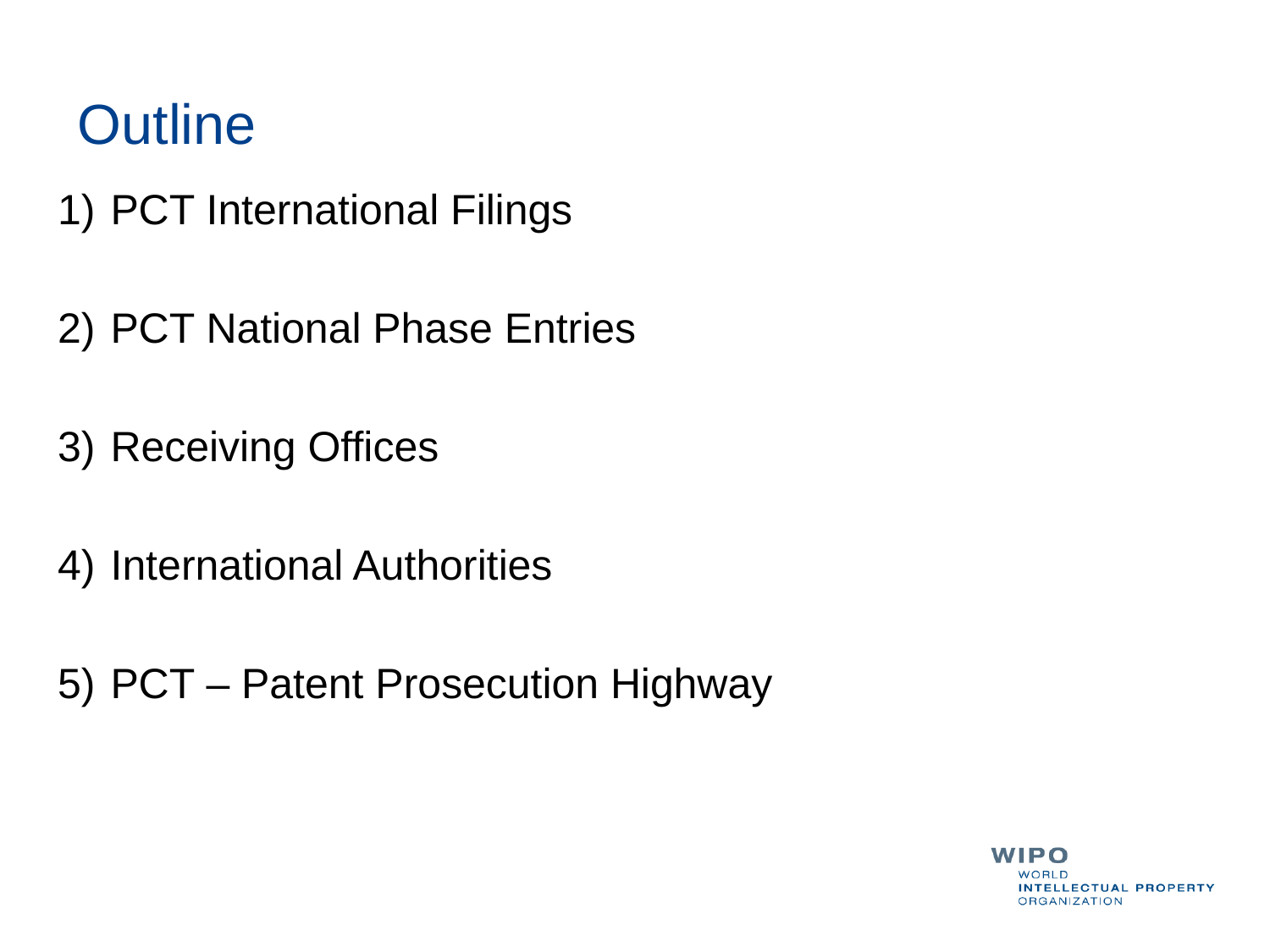

Outline
PCT International Filings

PCT National Phase Entries

Receiving Offices

International Authorities

PCT – Patent Prosecution Highway